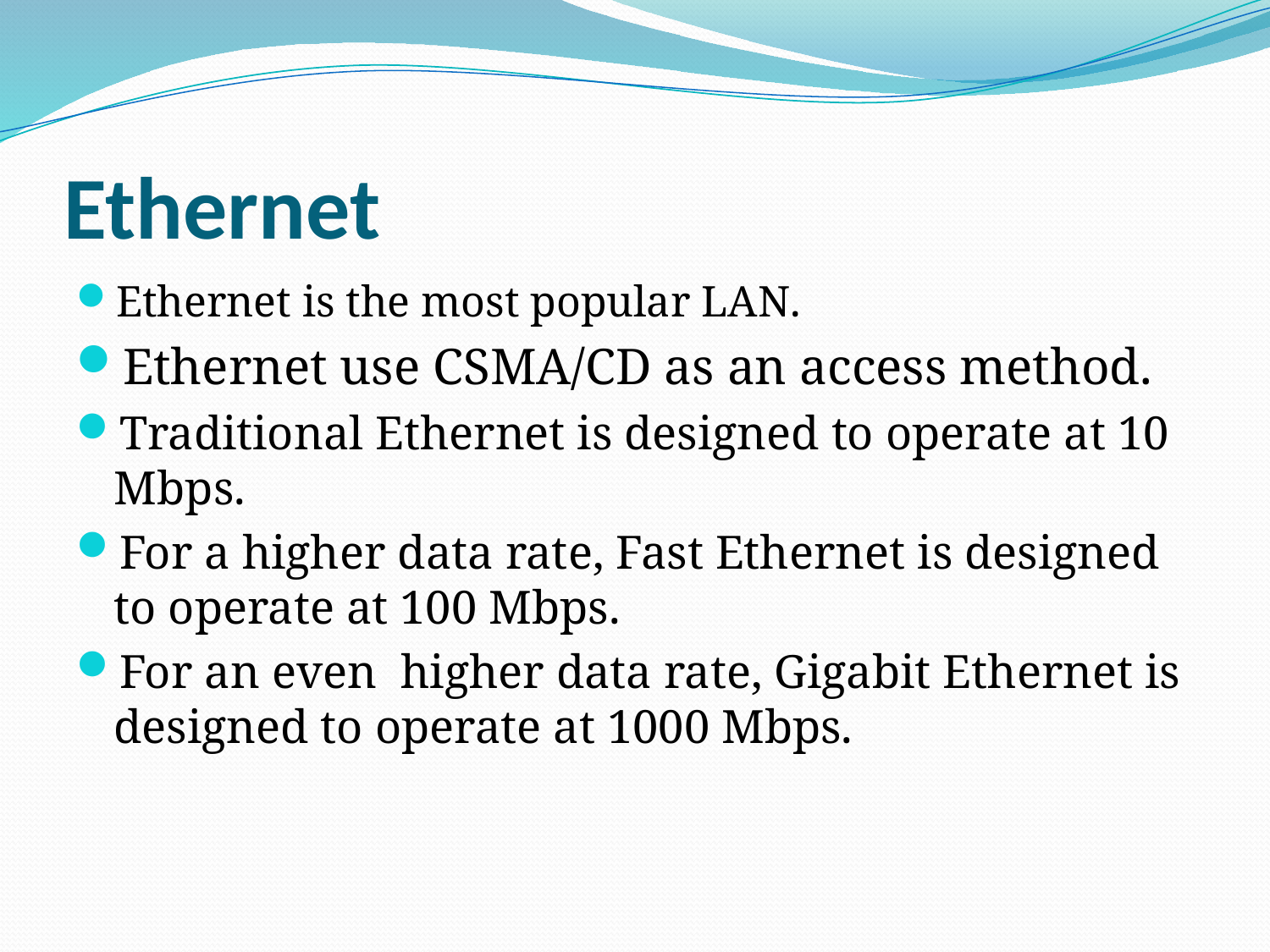

# Ethernet
Ethernet is the most popular LAN.
Ethernet use CSMA/CD as an access method.
Traditional Ethernet is designed to operate at 10 Mbps.
For a higher data rate, Fast Ethernet is designed to operate at 100 Mbps.
For an even  higher data rate, Gigabit Ethernet is designed to operate at 1000 Mbps.